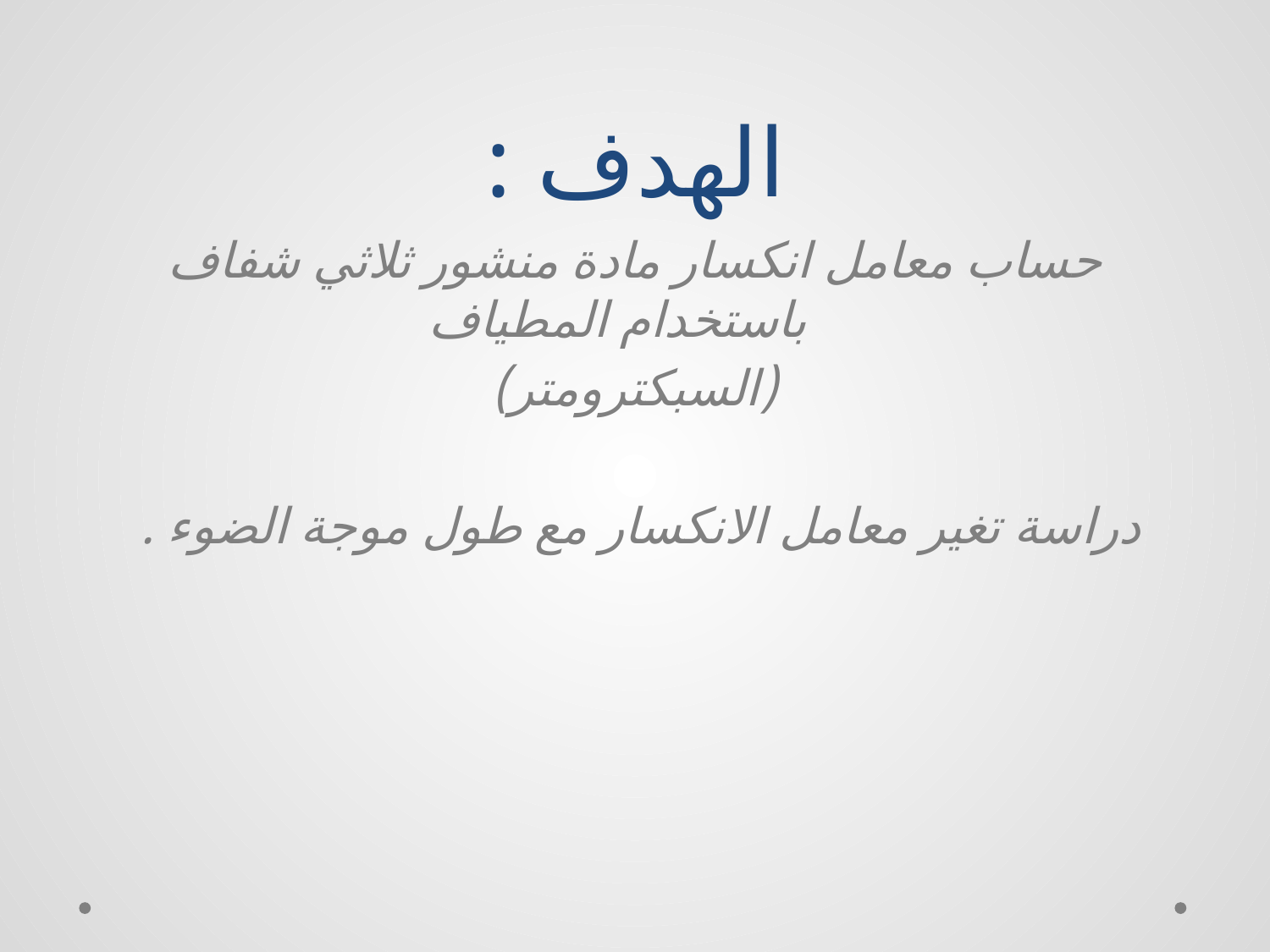

# الهدف :
حساب معامل انكسار مادة منشور ثلاثي شفاف باستخدام المطياف
(السبكترومتر)

دراسة تغير معامل الانكسار مع طول موجة الضوء .